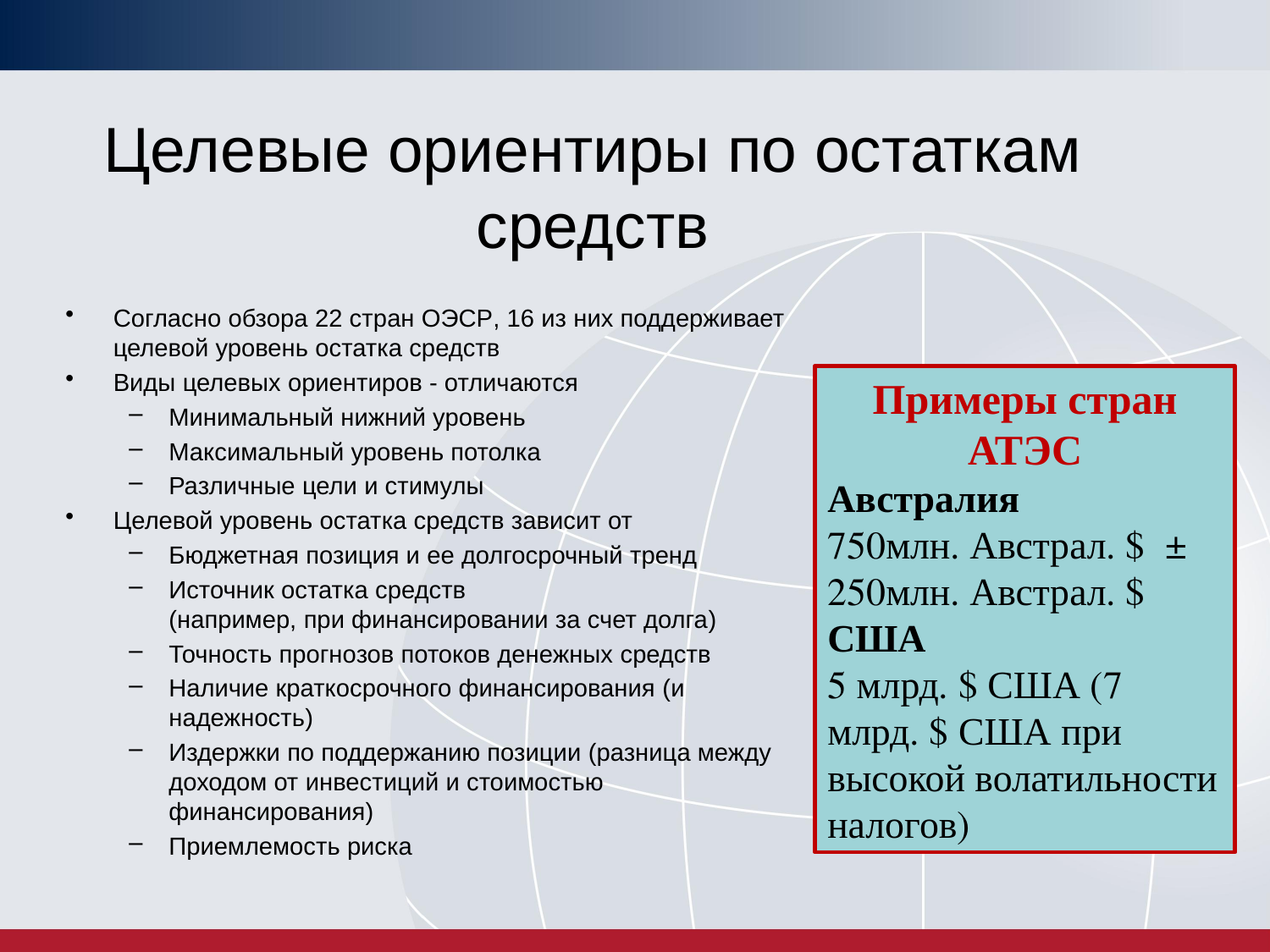

# Целевые ориентиры по остаткам средств
Согласно обзора 22 стран ОЭСР, 16 из них поддерживает целевой уровень остатка средств
Виды целевых ориентиров - отличаются
Минимальный нижний уровень
Максимальный уровень потолка
Различные цели и стимулы
Целевой уровень остатка средств зависит от
Бюджетная позиция и ее долгосрочный тренд
Источник остатка средств
(например, при финансировании за счет долга)
Точность прогнозов потоков денежных средств
Наличие краткосрочного финансирования (и надежность)
Издержки по поддержанию позиции (разница между доходом от инвестиций и стоимостью финансирования)
Приемлемость риска
Примеры стран АТЭС
Австралия
750млн. Австрал. $  ± 250млн. Австрал. $
США
5 млрд. $ США (7 млрд. $ США при высокой волатильности налогов)